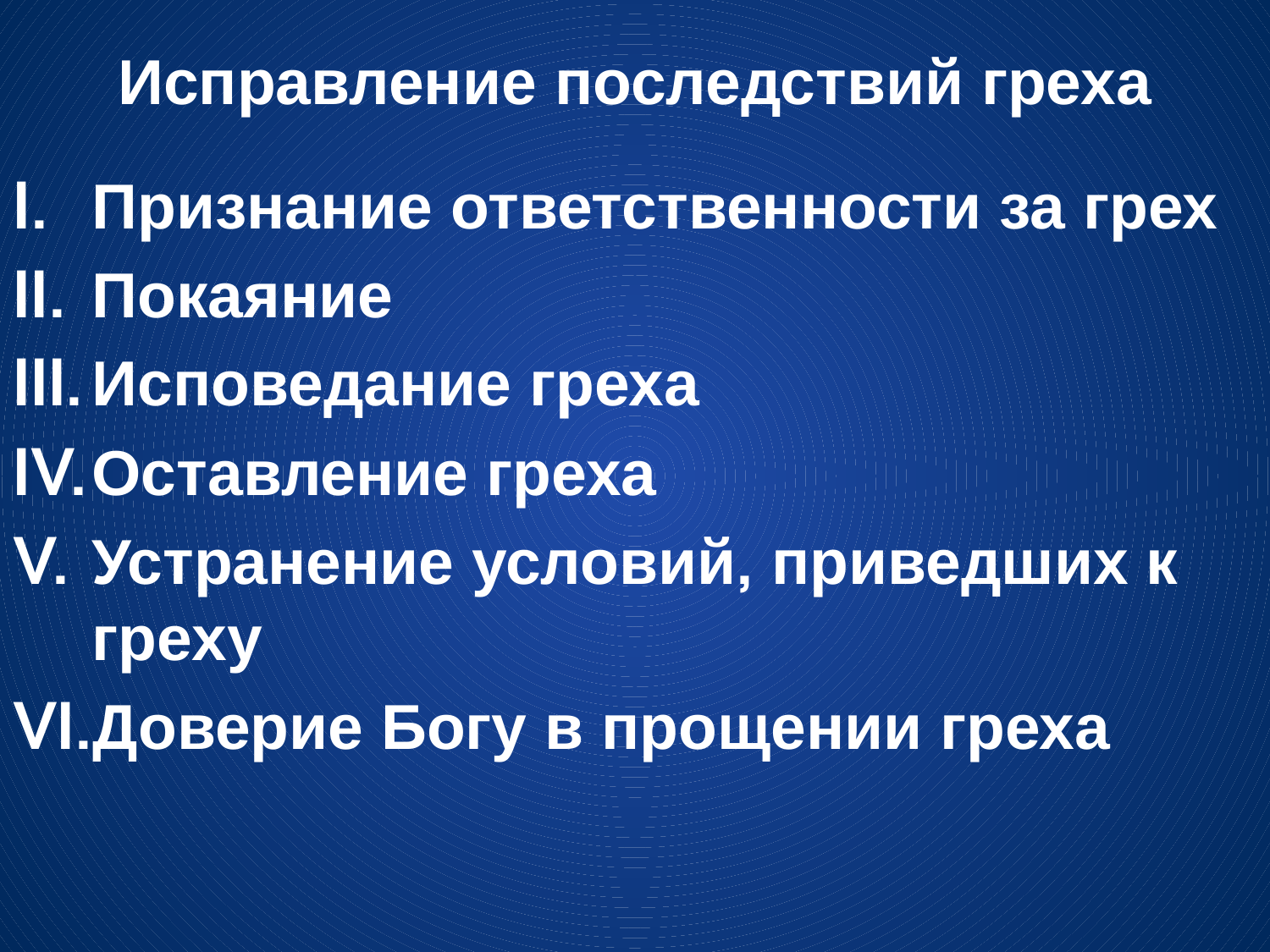

# Исправление последствий греха
Признание ответственности за грех
Покаяние
Исповедание греха
Оставление греха
Устранение условий, приведших к греху
Доверие Богу в прощении греха